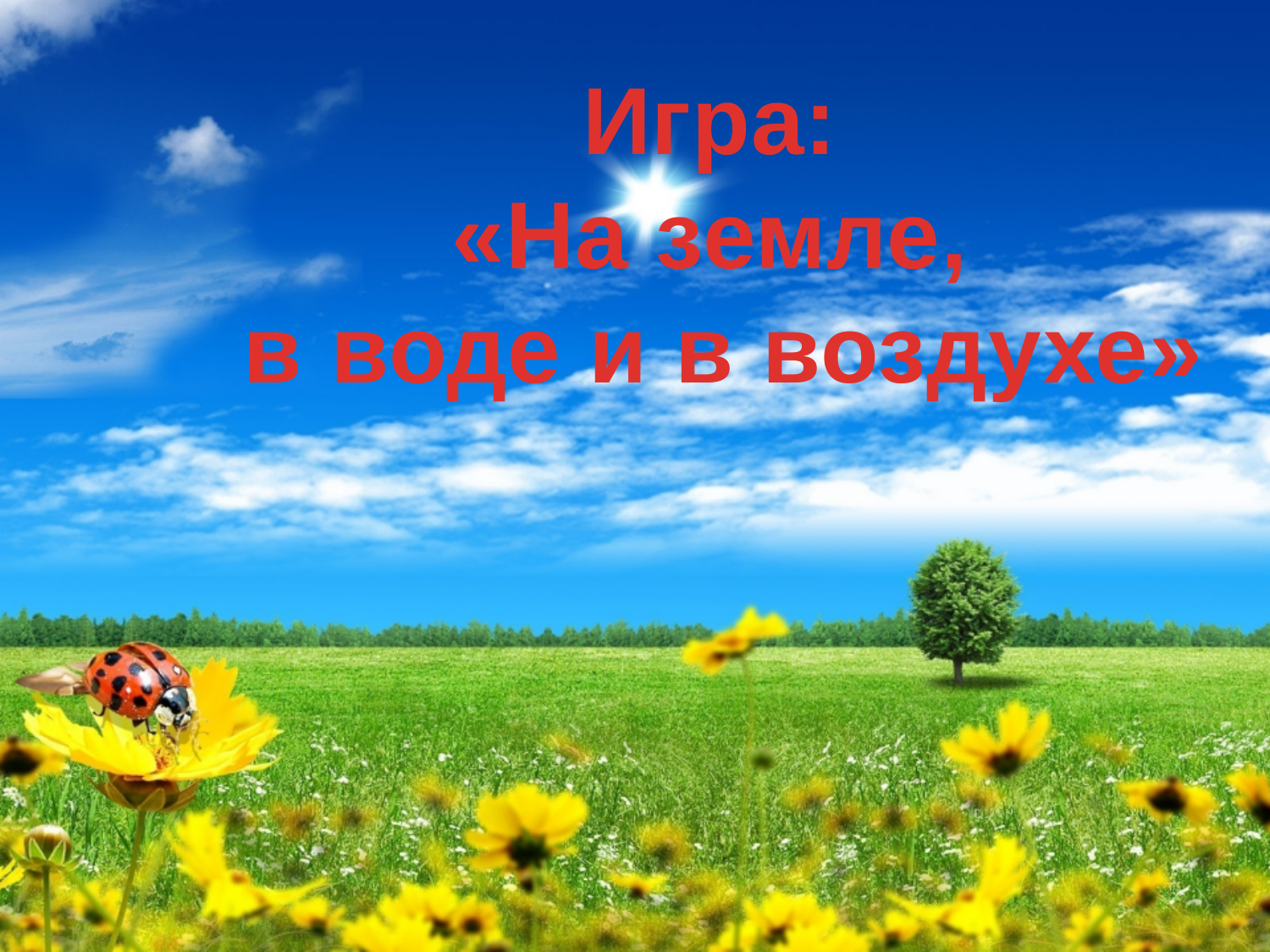

Игра:
«На земле,
 в воде и в воздухе»